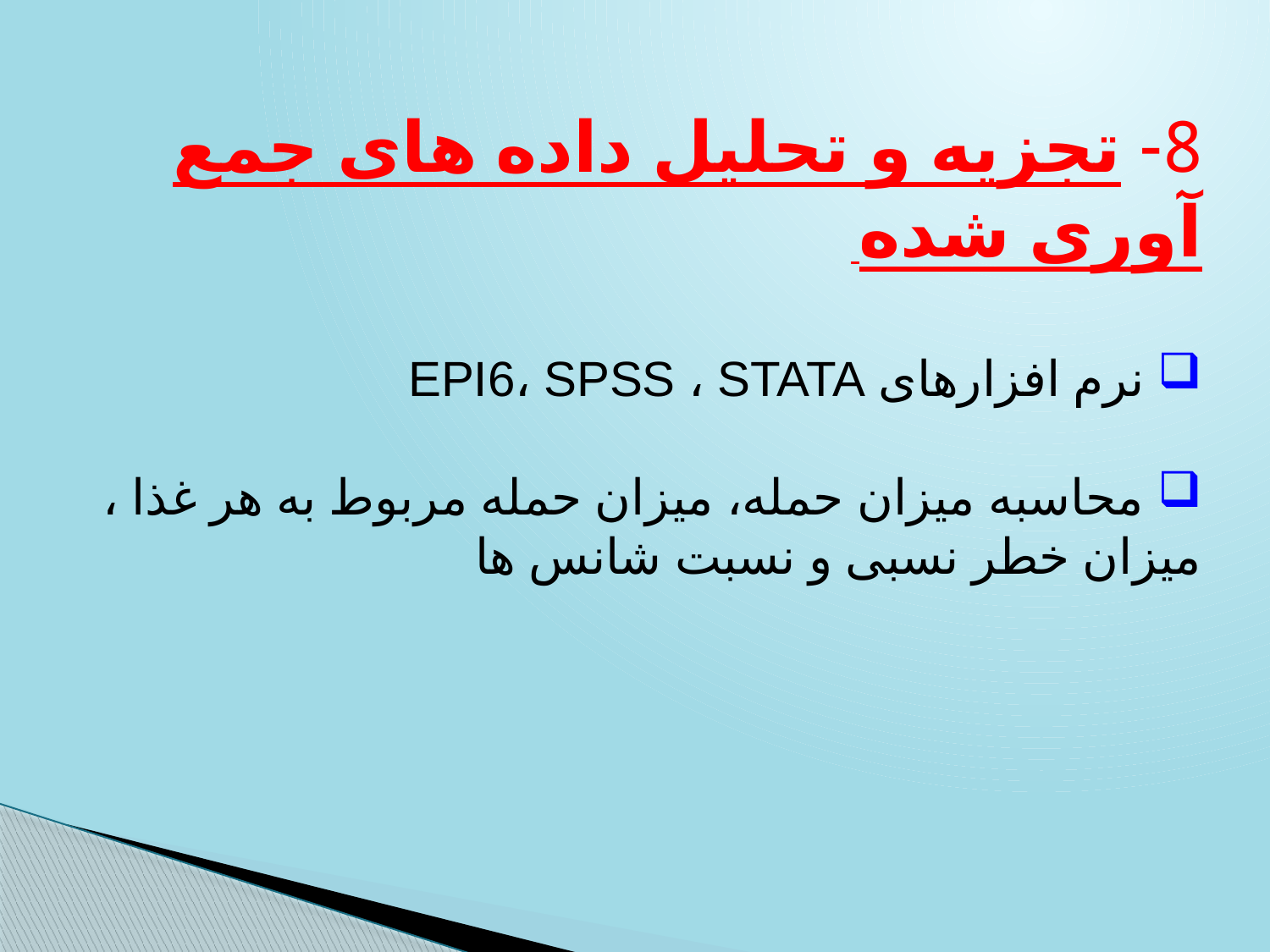

8- تجزیه و تحلیل داده های جمع آوری شده

 نرم افزارهای EPI6، SPSS ، STATA

 محاسبه میزان حمله، میزان حمله مربوط به هر غذا ، میزان خطر نسبی و نسبت شانس ها